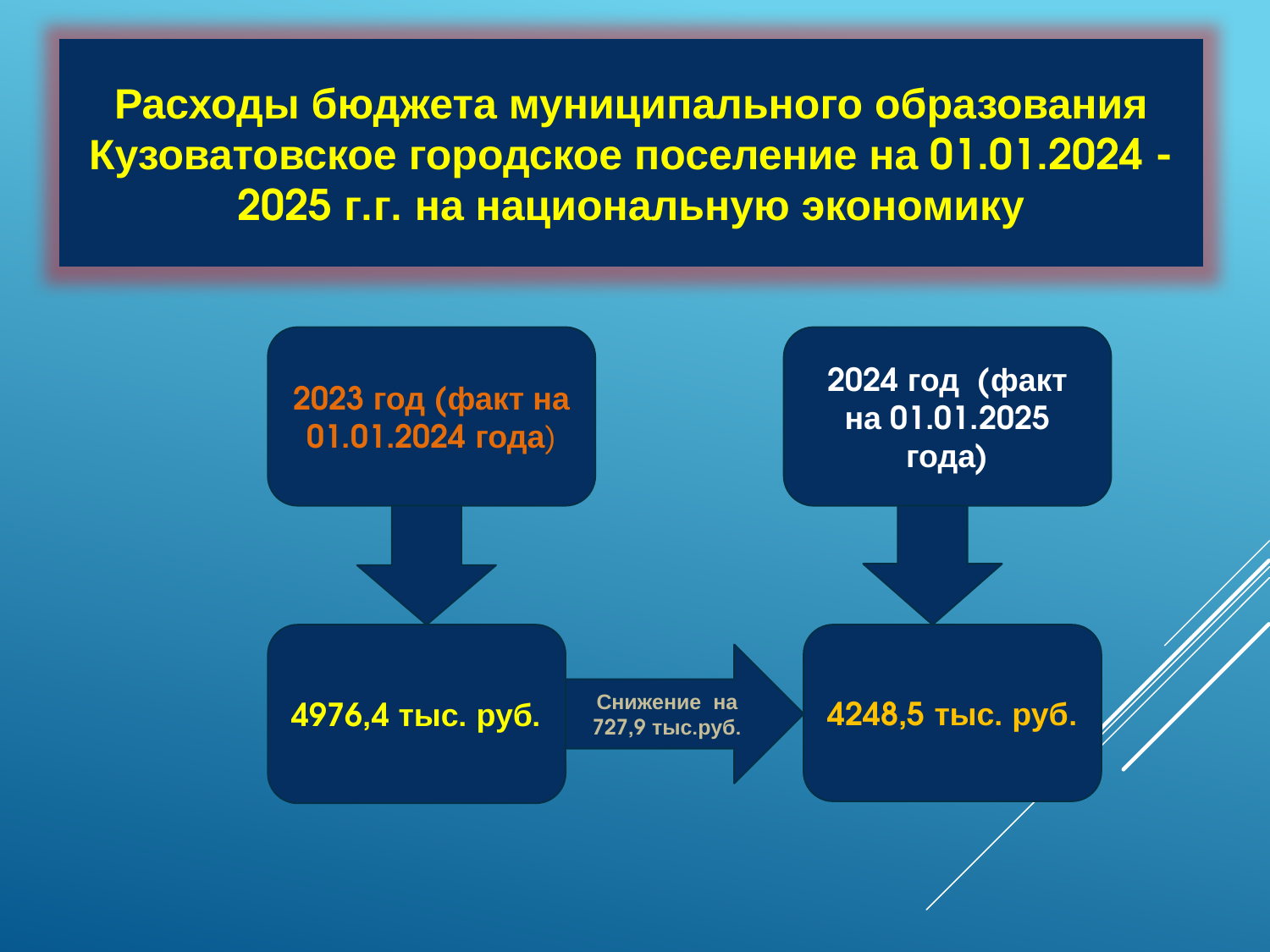

Расходы бюджета муниципального образования Кузоватовское городское поселение на 01.01.2024 -2025 г.г. на национальную экономику
2023 год (факт на 01.01.2024 года)
2024 год  (факт на 01.01.2025 года)

4976,4 тыс. руб.
4248,5 тыс. руб.
Снижение  на 727,9 тыс.руб.